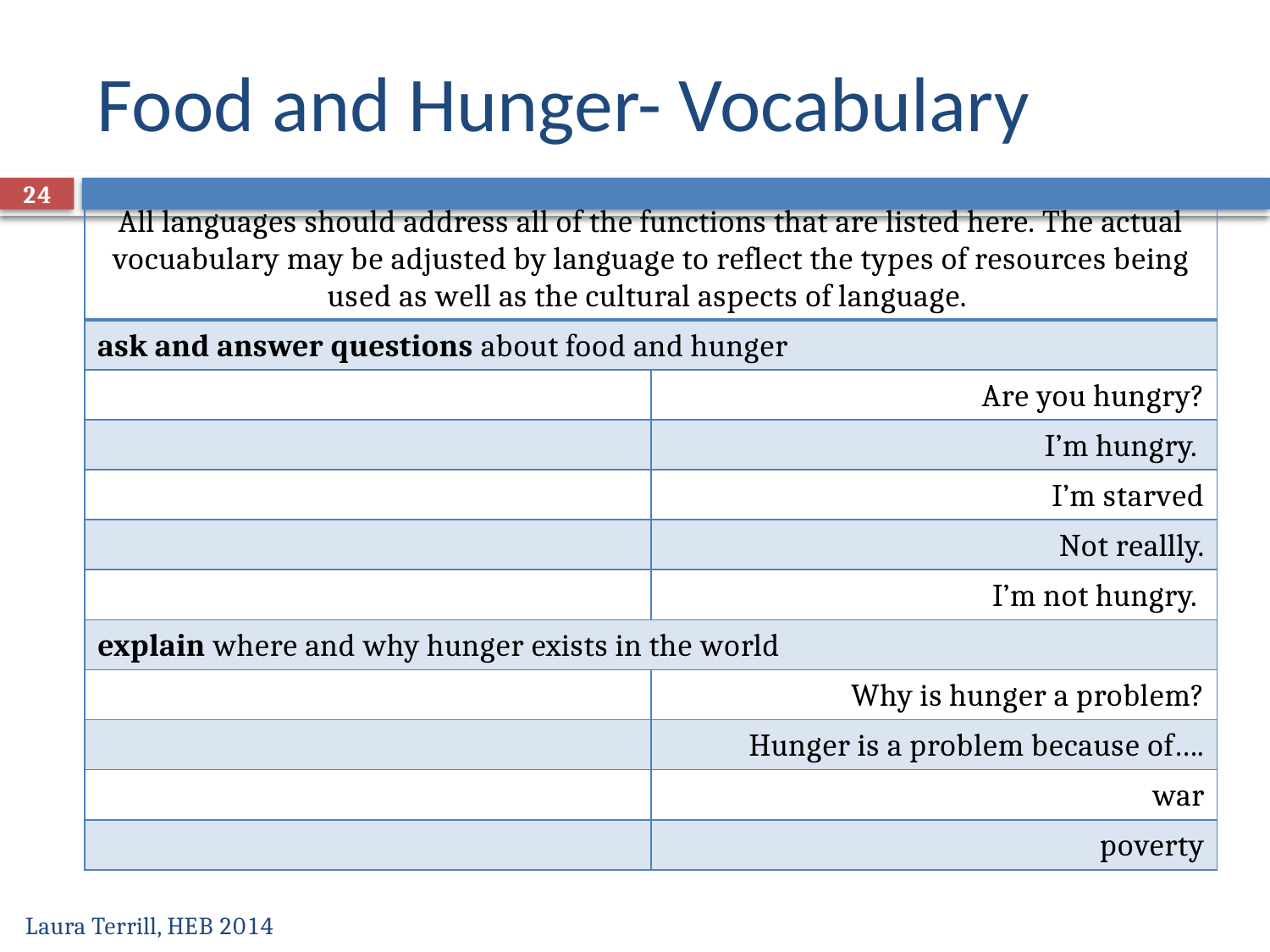

# Food and Hunger- Vocabulary
24
| All languages should address all of the functions that are listed here. The actual vocuabulary may be adjusted by language to reflect the types of resources being used as well as the cultural aspects of language. |  |
| --- | --- |
| ask and answer questions about food and hunger |  |
|  | Are you hungry? |
|  | I’m hungry. |
|  | I’m starved |
|  | Not reallly. |
|  | I’m not hungry. |
| explain where and why hunger exists in the world |  |
|  | Why is hunger a problem? |
|  | Hunger is a problem because of…. |
|  | war |
|  | poverty |
Laura Terrill, HEB 2014